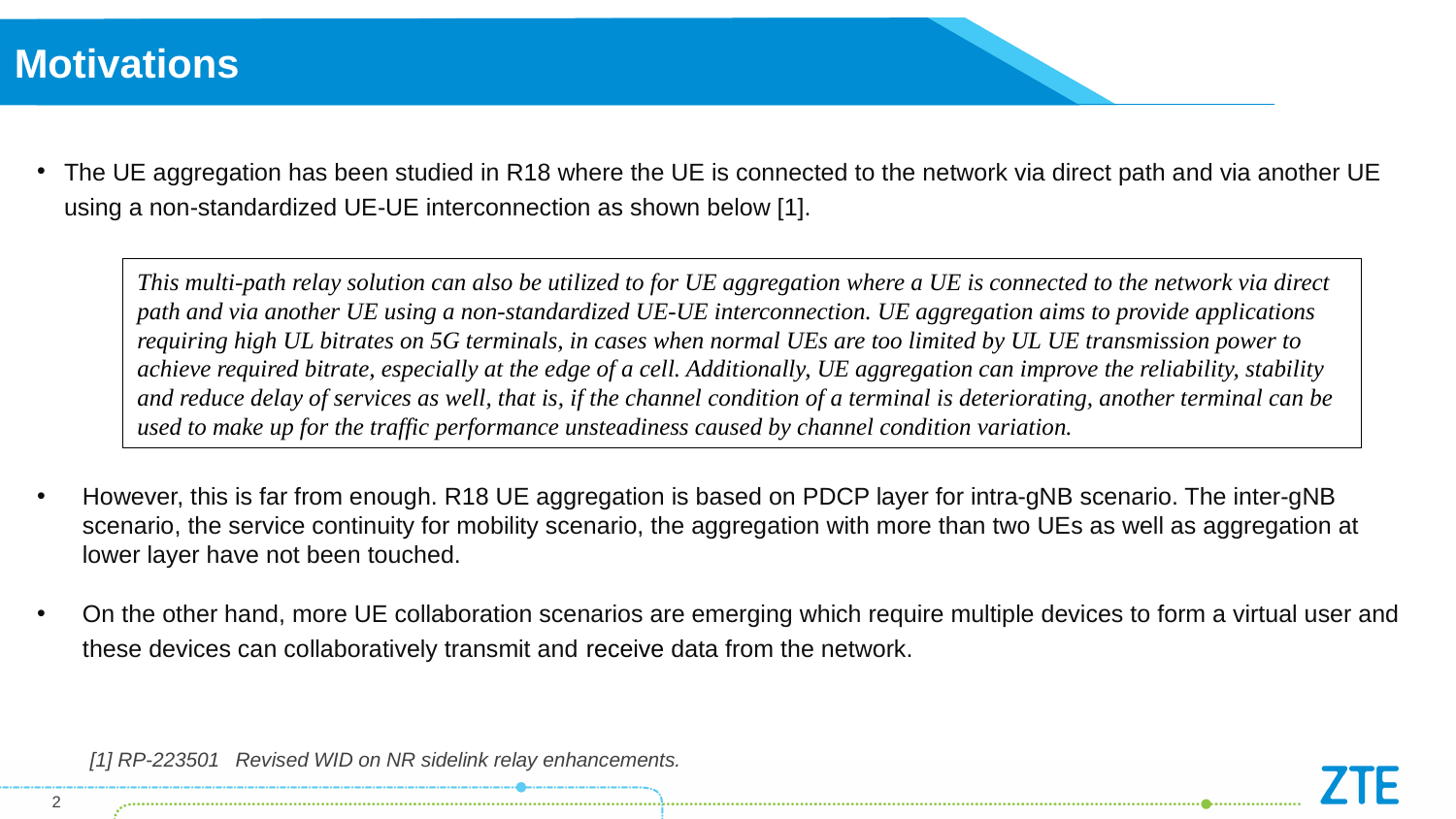

Motivations
The UE aggregation has been studied in R18 where the UE is connected to the network via direct path and via another UE using a non-standardized UE-UE interconnection as shown below [1].

However, this is far from enough. R18 UE aggregation is based on PDCP layer for intra-gNB scenario. The inter-gNB scenario, the service continuity for mobility scenario, the aggregation with more than two UEs as well as aggregation at lower layer have not been touched.
On the other hand, more UE collaboration scenarios are emerging which require multiple devices to form a virtual user and these devices can collaboratively transmit and receive data from the network.

This multi-path relay solution can also be utilized to for UE aggregation where a UE is connected to the network via direct path and via another UE using a non-standardized UE-UE interconnection. UE aggregation aims to provide applications requiring high UL bitrates on 5G terminals, in cases when normal UEs are too limited by UL UE transmission power to achieve required bitrate, especially at the edge of a cell. Additionally, UE aggregation can improve the reliability, stability and reduce delay of services as well, that is, if the channel condition of a terminal is deteriorating, another terminal can be used to make up for the traffic performance unsteadiness caused by channel condition variation.
[1] RP-223501	Revised WID on NR sidelink relay enhancements.